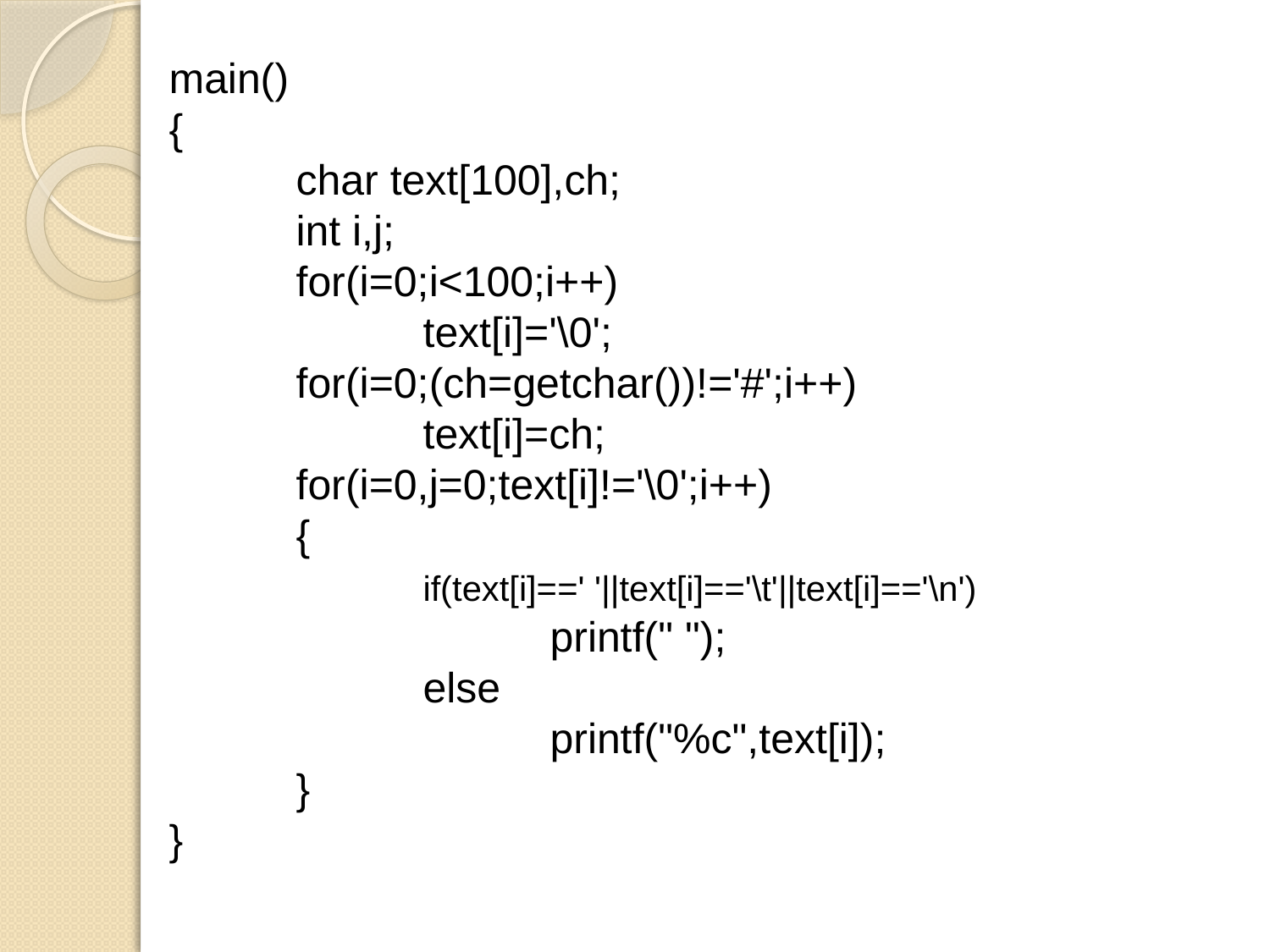

main()
{
 	char text[100],ch;
 	int i,j;
 	for(i=0;i<100;i++)
  		text[i]='\0';
 	for(i=0;(ch=getchar())!='#';i++)
  		text[i]=ch;
 	for(i=0,j=0;text[i]!='\0';i++)
 	{
  		if(text[i]==' '||text[i]=='\t'||text[i]=='\n')
    			printf(" ");
  		else
    			printf("%c",text[i]);
 	}
}